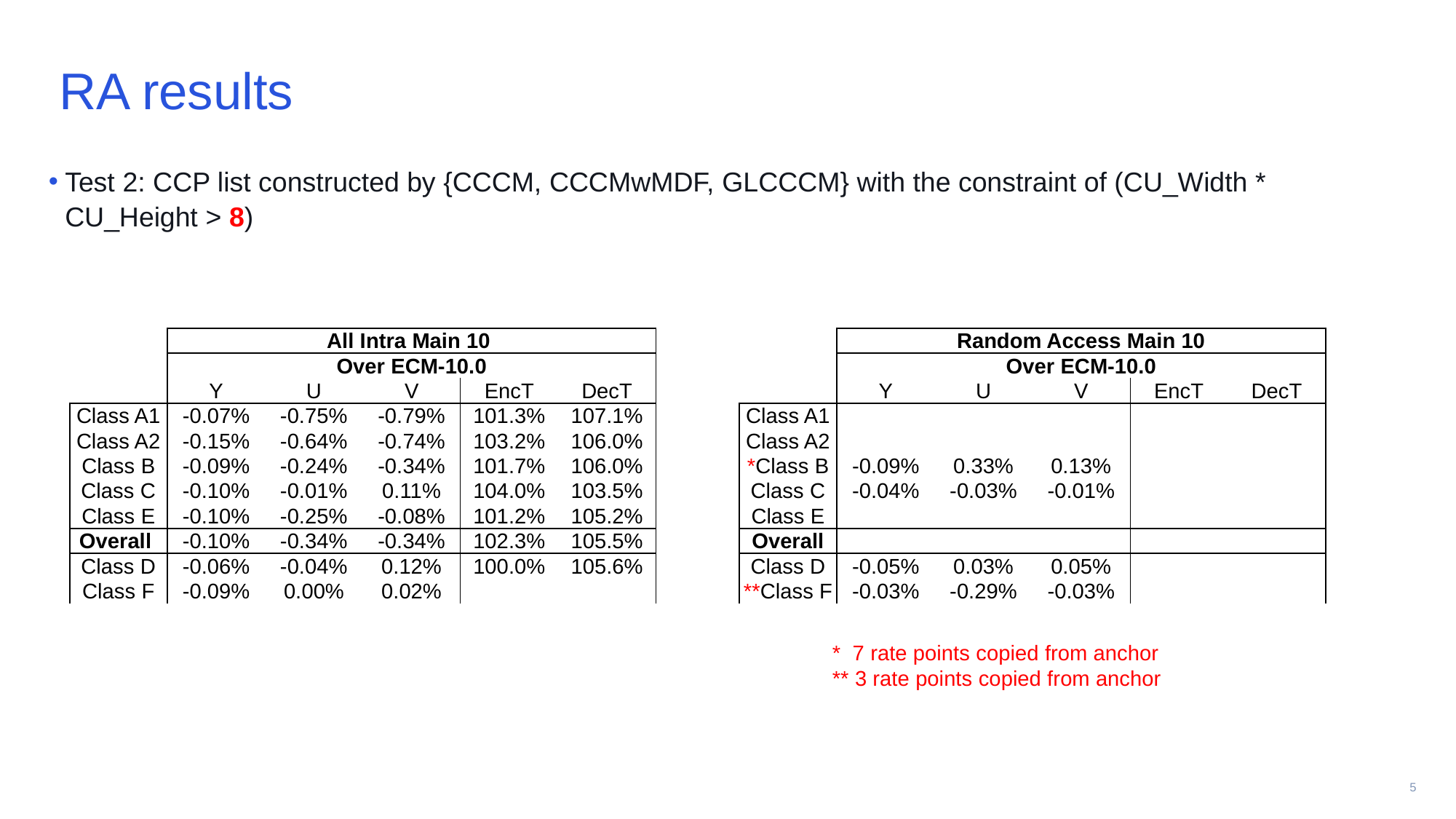

# RA results
Test 2: CCP list constructed by {CCCM, CCCMwMDF, GLCCCM} with the constraint of (CU_Width * CU_Height > 8)
|  | All Intra Main 10 |  |  |  |  |
| --- | --- | --- | --- | --- | --- |
|  | Over ECM-10.0 |  |  |  |  |
|  | Y | U | V | EncT | DecT |
| Class A1 | -0.07% | -0.75% | -0.79% | 101.3% | 107.1% |
| Class A2 | -0.15% | -0.64% | -0.74% | 103.2% | 106.0% |
| Class B | -0.09% | -0.24% | -0.34% | 101.7% | 106.0% |
| Class C | -0.10% | -0.01% | 0.11% | 104.0% | 103.5% |
| Class E | -0.10% | -0.25% | -0.08% | 101.2% | 105.2% |
| Overall | -0.10% | -0.34% | -0.34% | 102.3% | 105.5% |
| Class D | -0.06% | -0.04% | 0.12% | 100.0% | 105.6% |
| Class F | -0.09% | 0.00% | 0.02% |  |  |
|  | Random Access Main 10 |  |  |  |  |
| --- | --- | --- | --- | --- | --- |
|  | Over ECM-10.0 |  |  |  |  |
|  | Y | U | V | EncT | DecT |
| Class A1 |  |  |  |  |  |
| Class A2 |  |  |  |  |  |
| \*Class B | -0.09% | 0.33% | 0.13% |  |  |
| Class C | -0.04% | -0.03% | -0.01% |  |  |
| Class E |  |  |  |  |  |
| Overall |  |  |  |  |  |
| Class D | -0.05% | 0.03% | 0.05% |  |  |
| \*\*Class F | -0.03% | -0.29% | -0.03% |  |  |
*  7 rate points copied from anchor
** 3 rate points copied from anchor